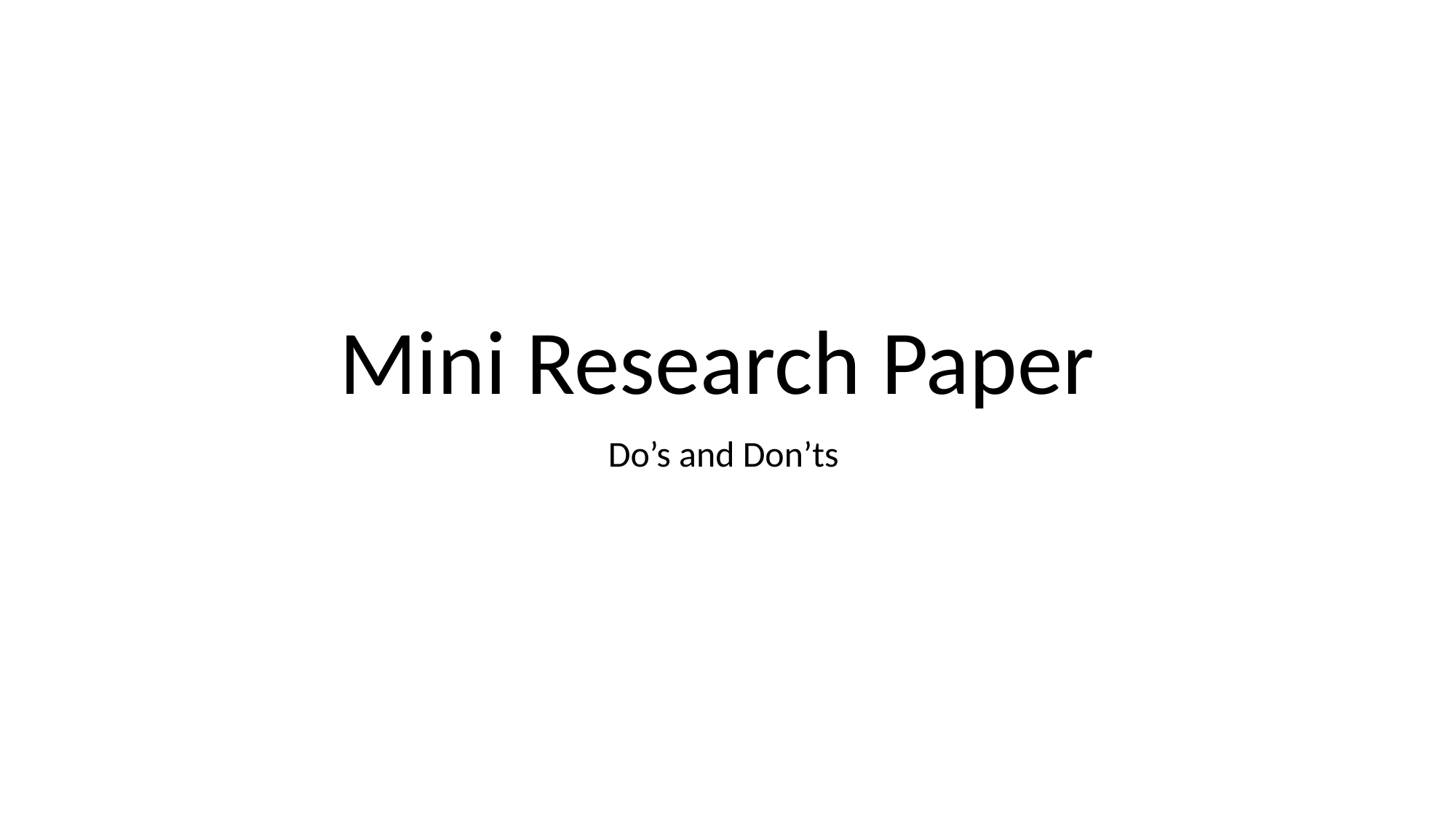

# Mini Research Paper
Do’s and Don’ts